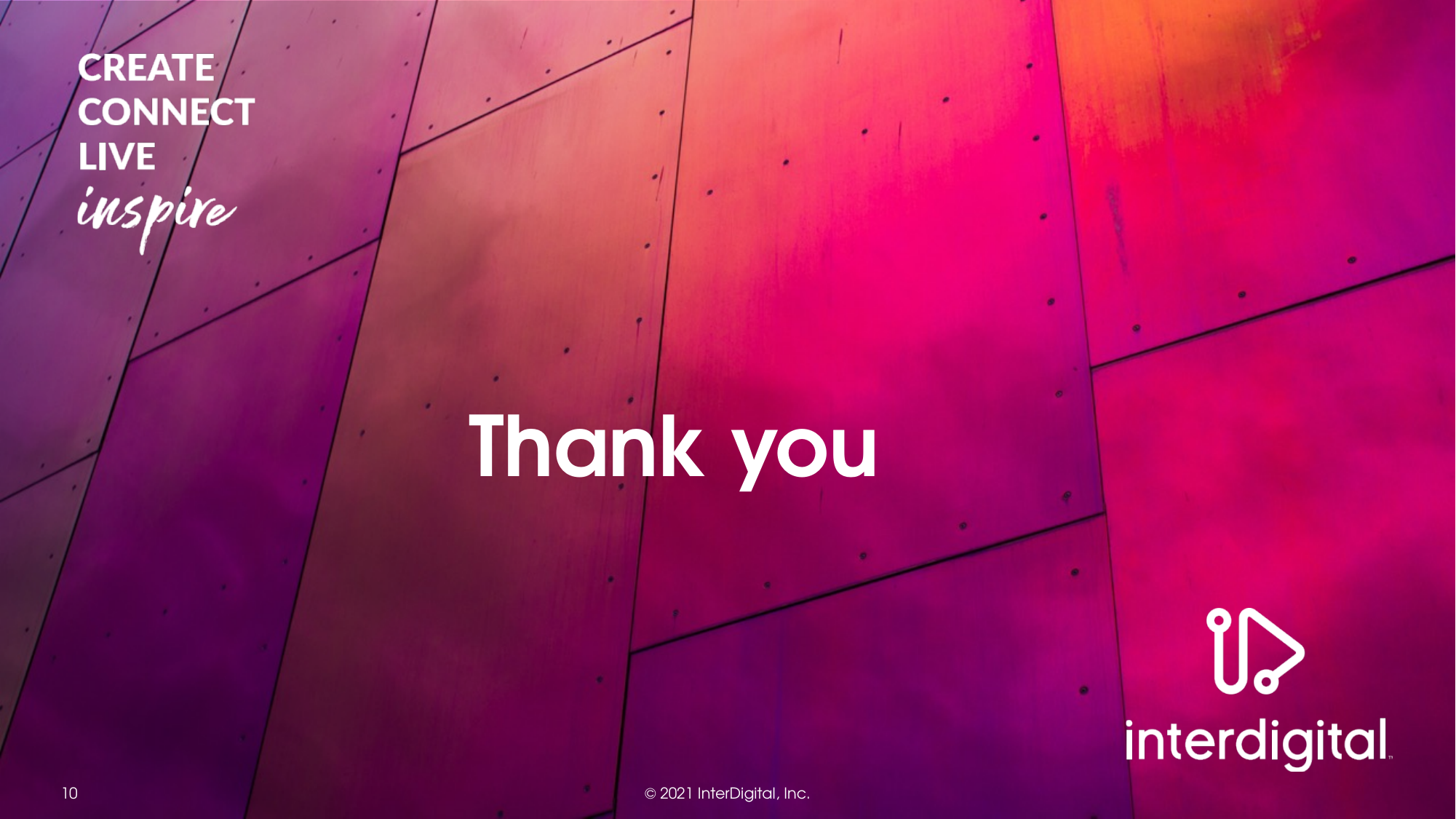

# Thank you

© 2021 InterDigital, Inc.
10